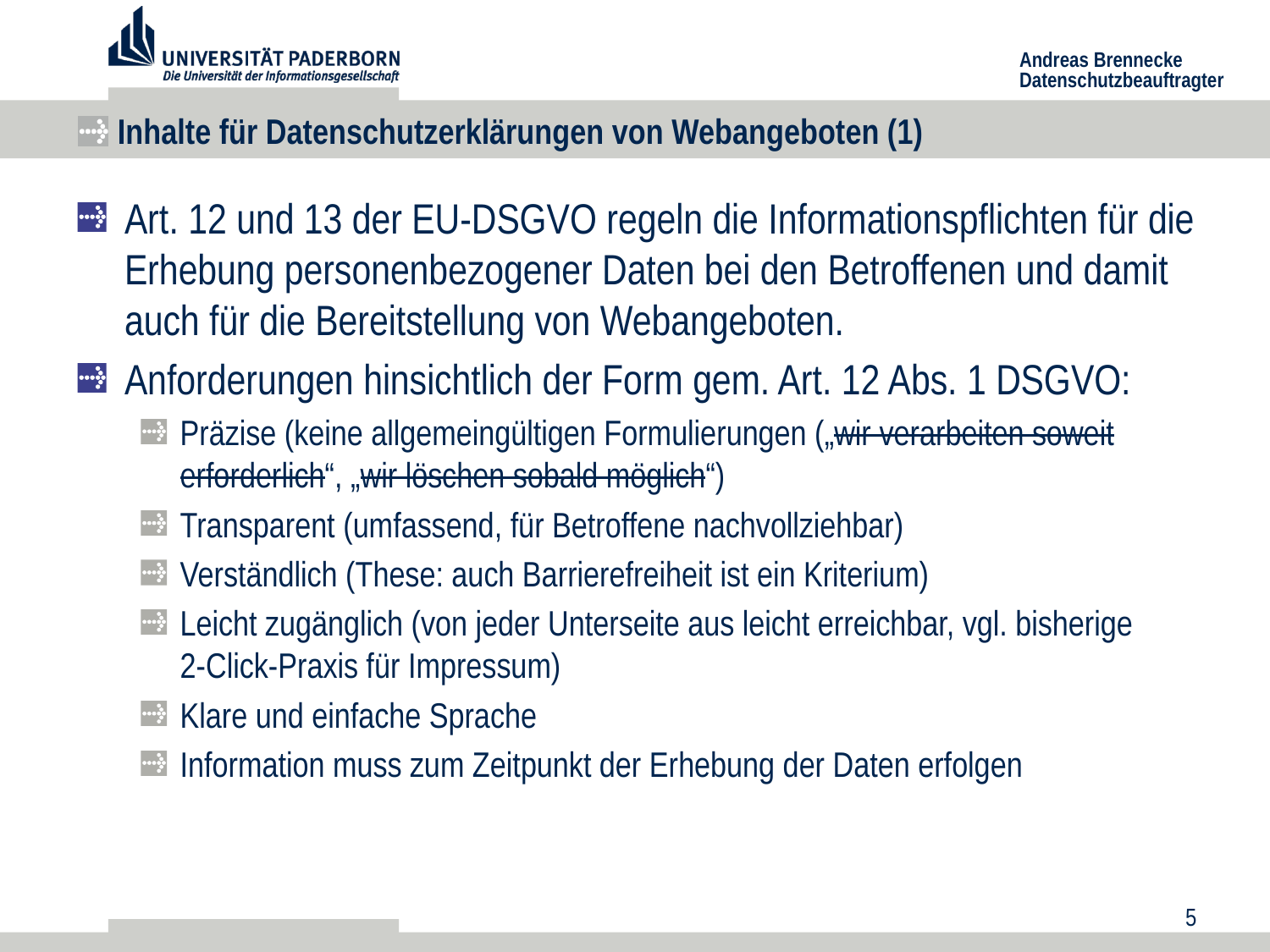

# Inhalte für Datenschutzerklärungen von Webangeboten (1)
Art. 12 und 13 der EU-DSGVO regeln die Informationspflichten für die Erhebung personenbezogener Daten bei den Betroffenen und damit auch für die Bereitstellung von Webangeboten.
Anforderungen hinsichtlich der Form gem. Art. 12 Abs. 1 DSGVO:
Präzise (keine allgemeingültigen Formulierungen („wir verarbeiten soweit erforderlich“, „wir löschen sobald möglich“)
Transparent (umfassend, für Betroffene nachvollziehbar)
Verständlich (These: auch Barrierefreiheit ist ein Kriterium)
Leicht zugänglich (von jeder Unterseite aus leicht erreichbar, vgl. bisherige
2-Click-Praxis für Impressum)
Klare und einfache Sprache
Information muss zum Zeitpunkt der Erhebung der Daten erfolgen
5